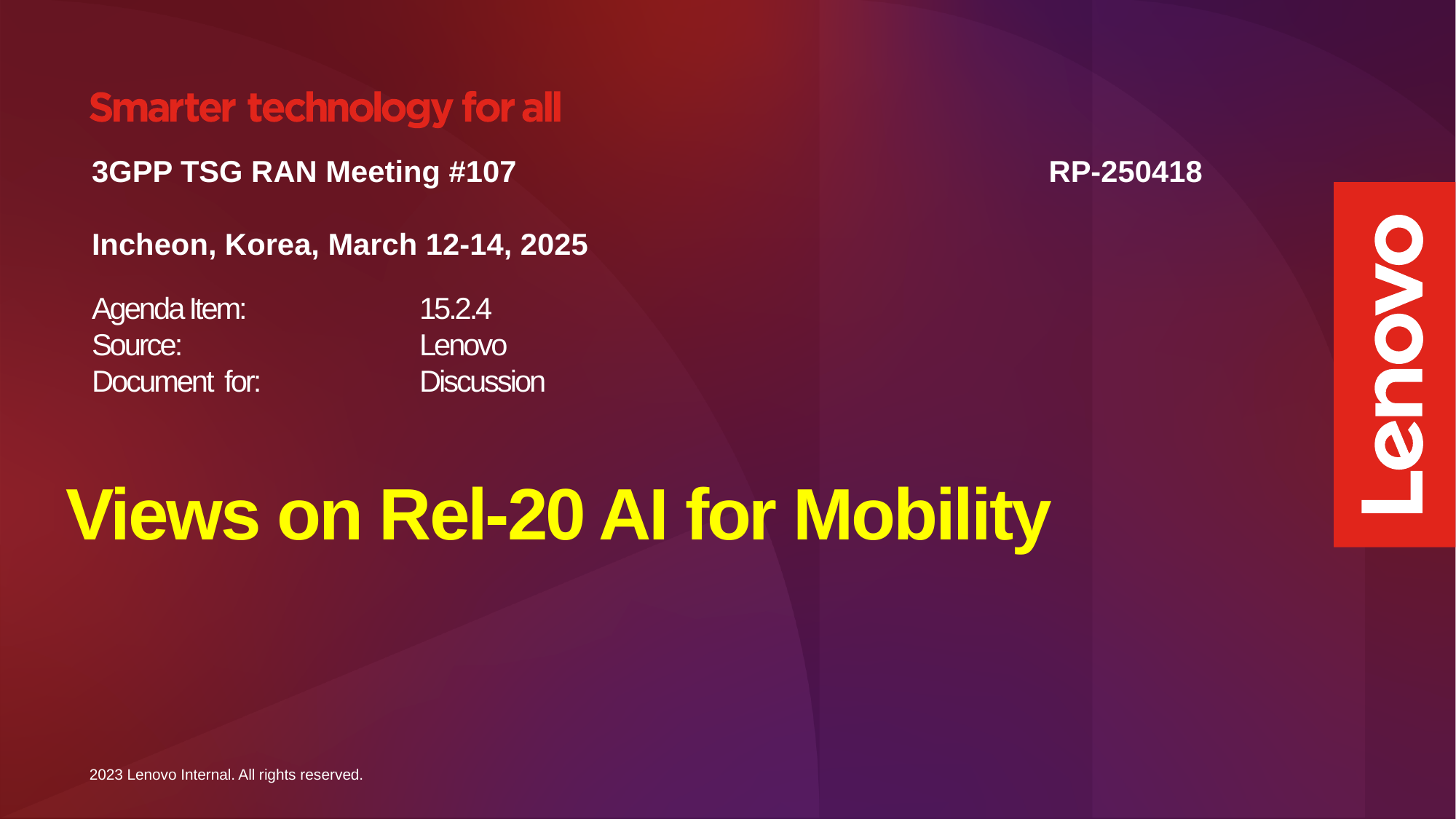

3GPP TSG RAN Meeting #107				                       RP-250418
Incheon, Korea, March 12-14, 2025
Agenda Item:		15.2.4
Source:			Lenovo
Document  for:		Discussion
# Views on Rel-20 AI for Mobility